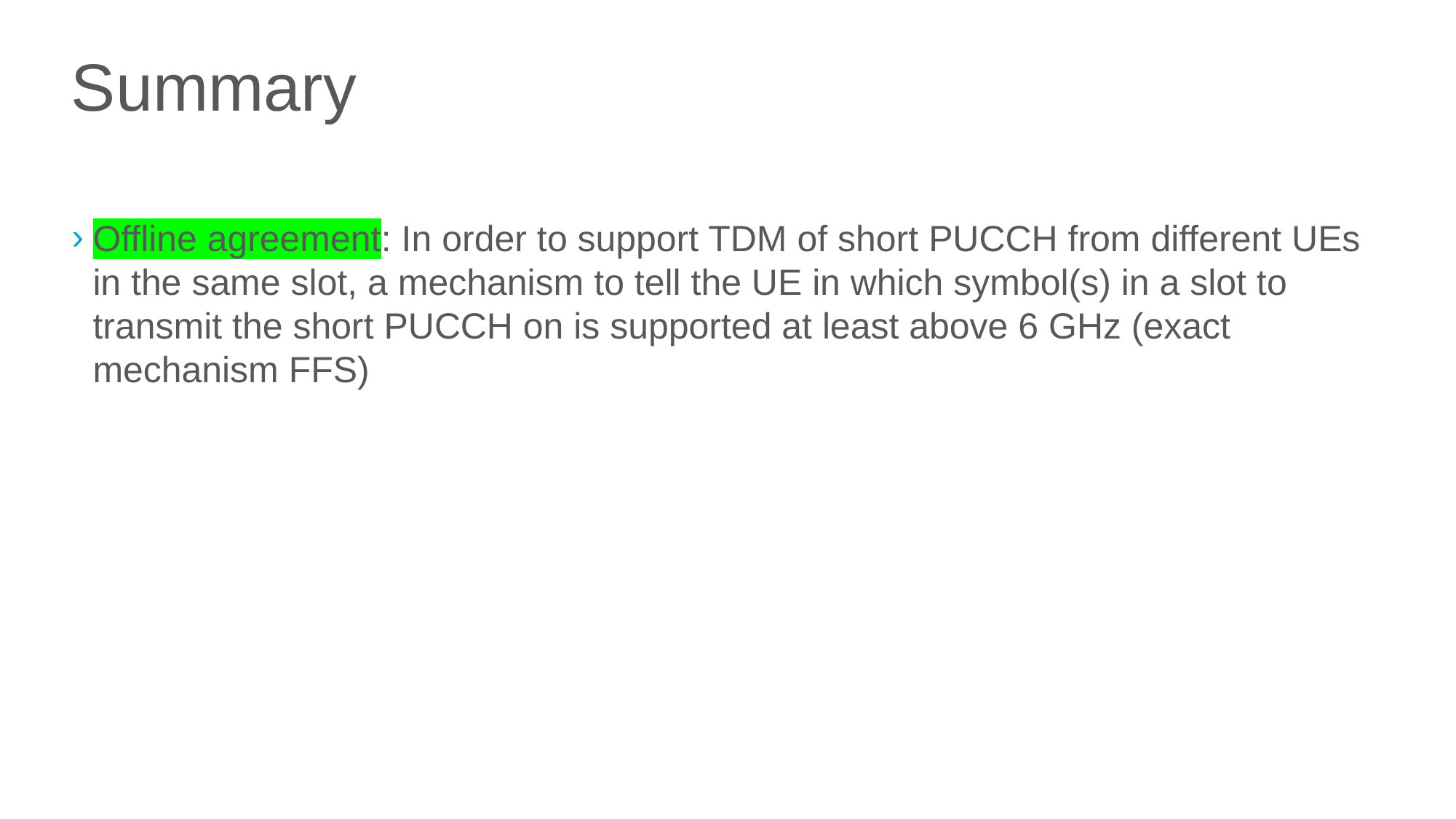

# Summary
Offline agreement: In order to support TDM of short PUCCH from different UEs in the same slot, a mechanism to tell the UE in which symbol(s) in a slot to transmit the short PUCCH on is supported at least above 6 GHz (exact mechanism FFS)